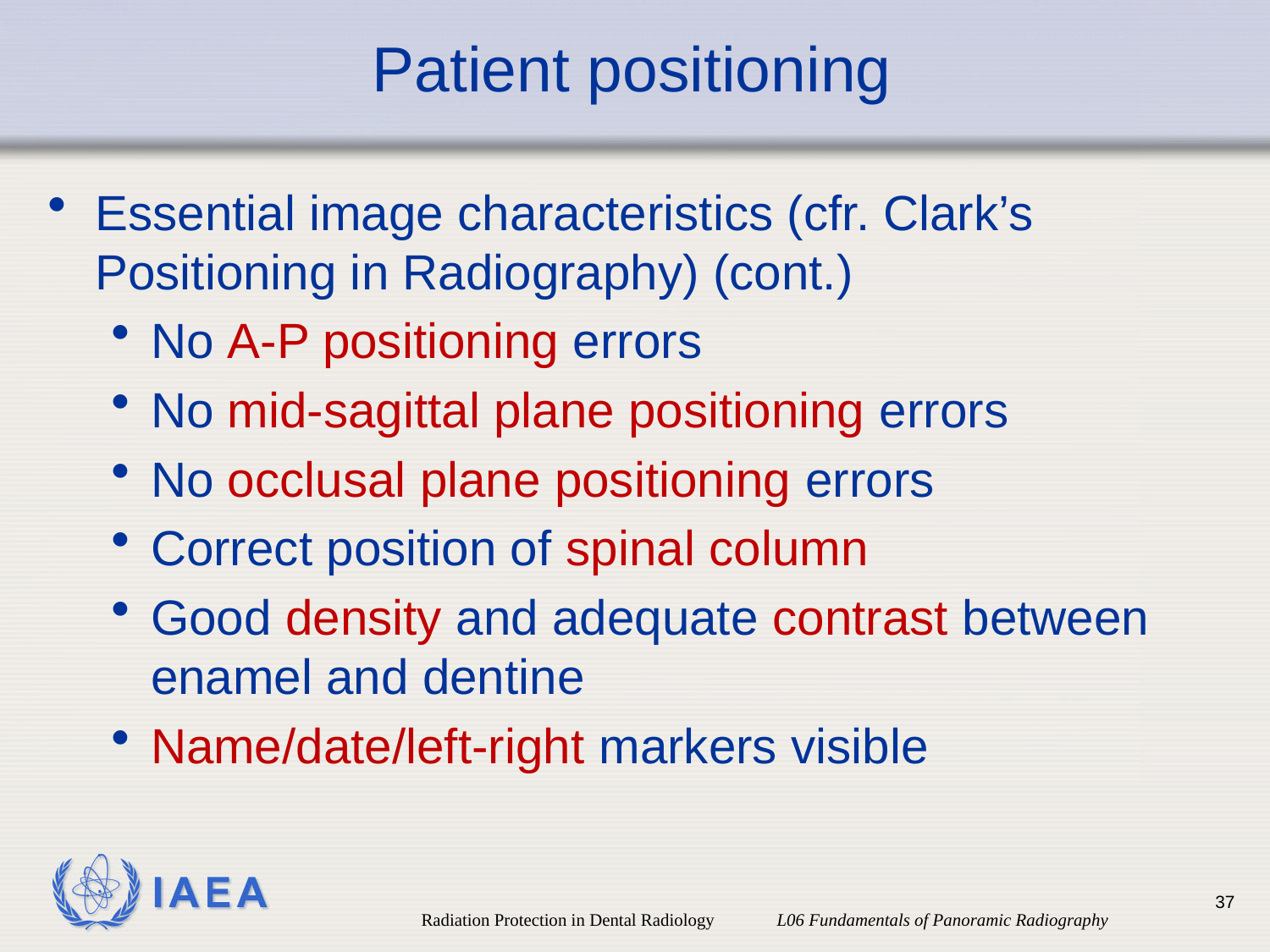

# Patient positioning
Essential image characteristics (cfr. Clark’s Positioning in Radiography) (cont.)
No A-P positioning errors
No mid-sagittal plane positioning errors
No occlusal plane positioning errors
Correct position of spinal column
Good density and adequate contrast between enamel and dentine
Name/date/left-right markers visible
37
Radiation Protection in Dental Radiology              L06 Fundamentals of Panoramic Radiography